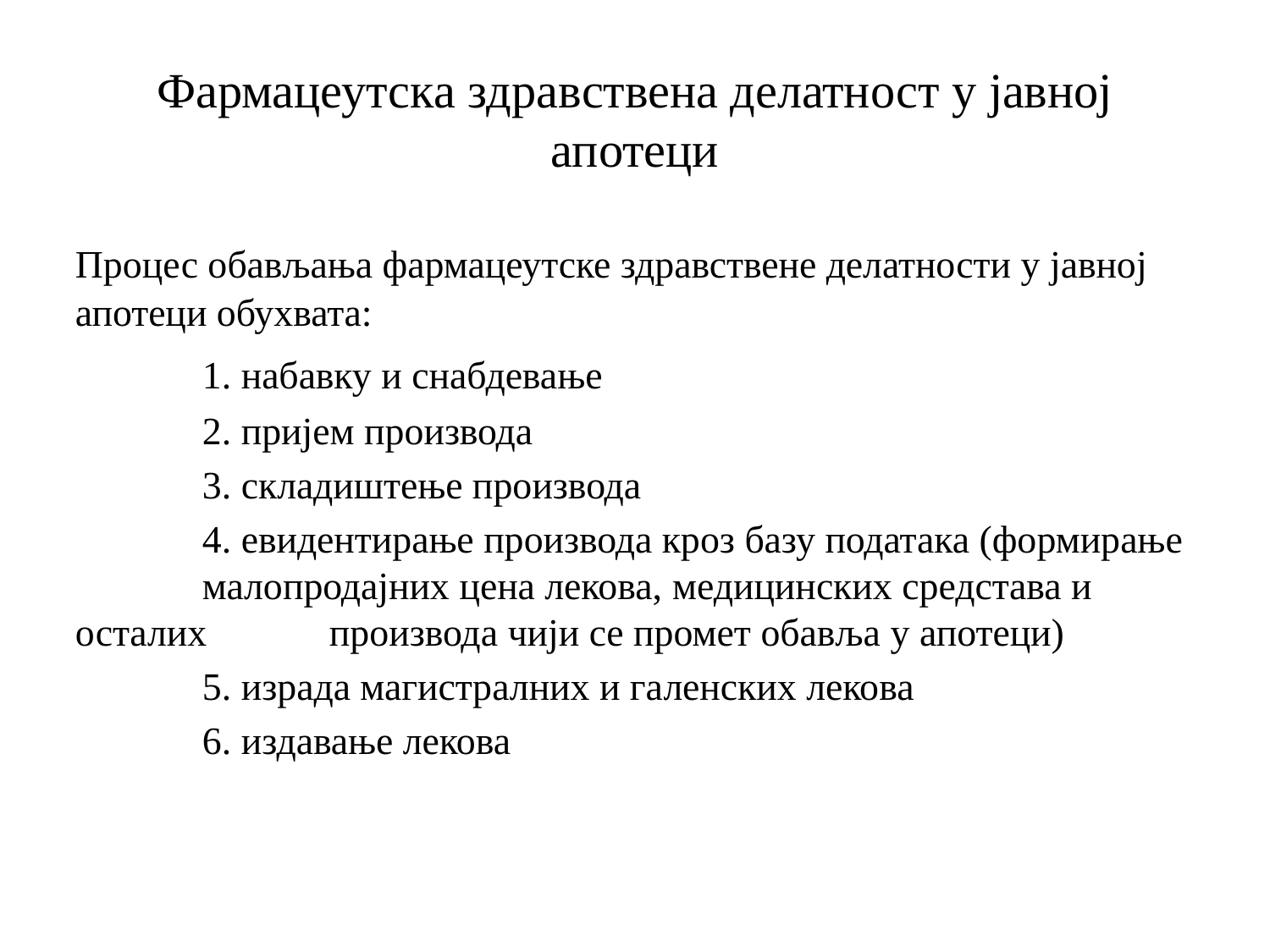

# Фармацеутска здравствена делатност у јавној апотеци
	Процес обављања фармацеутске здравствене делатности у јавној апотеци обухвата:
		1. набавку и снабдевање
		2. пријем производа
		3. складиштење производа
		4. евидентирање производа кроз базу података (формирање 	малопродајних цена лекова, медицинских средстава и осталих 	производа чији се промет обавља у апотеци)
		5. израда магистралних и галенских лекова
		6. издавање лекова